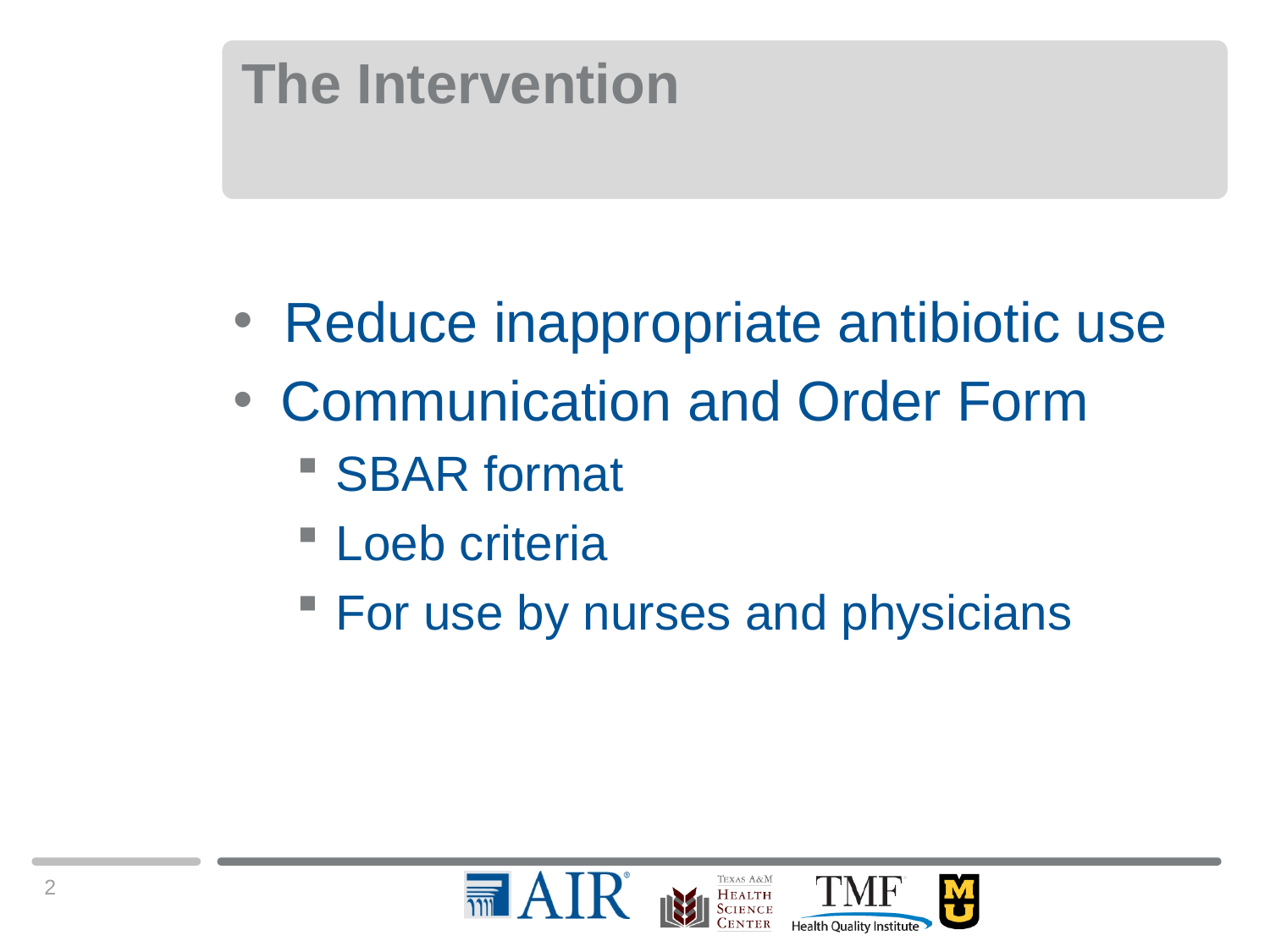

# The Intervention
  Reduce inappropriate antibiotic use
Communication and Order Form
SBAR format
Loeb criteria
For use by nurses and physicians